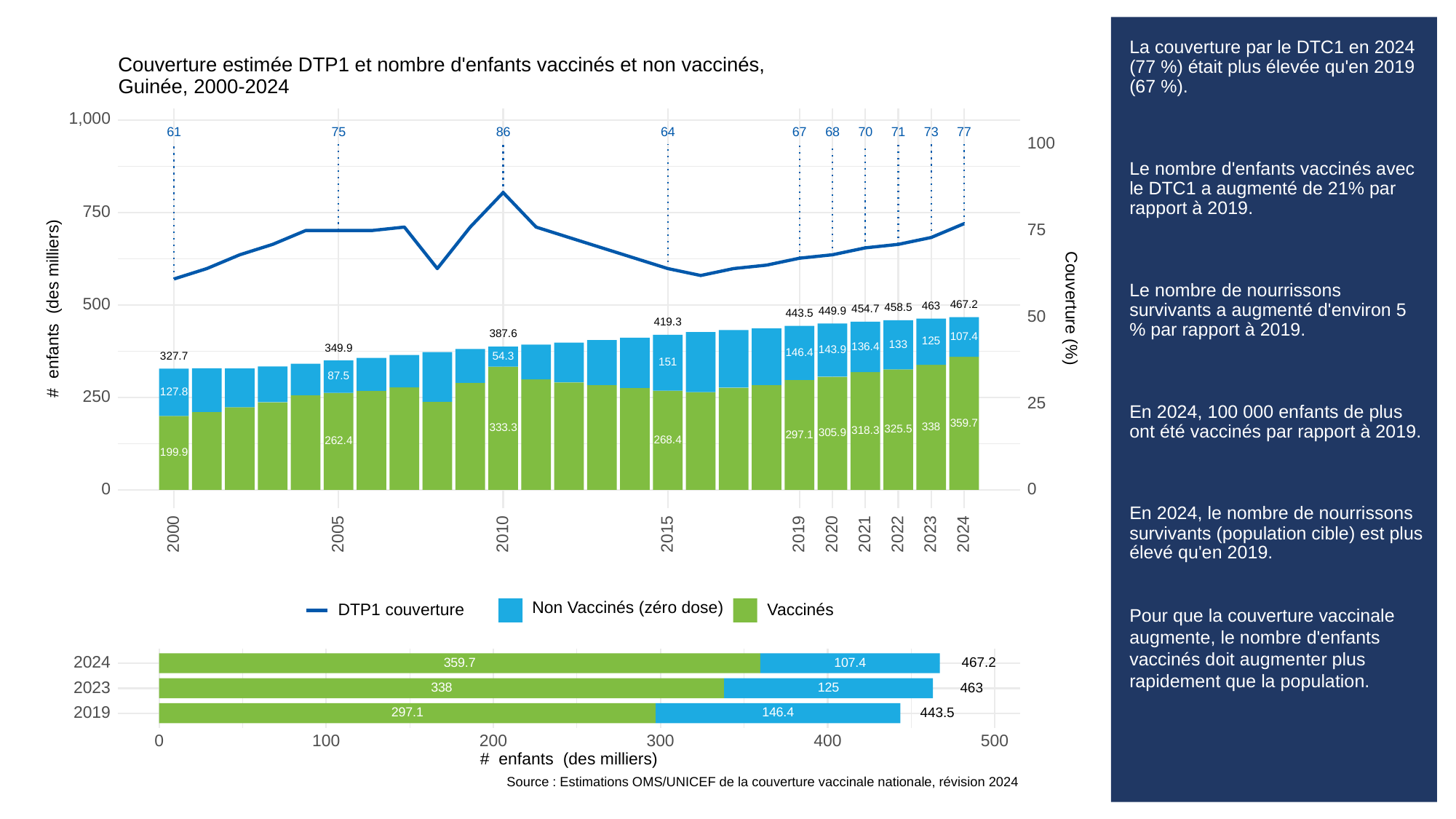

# La couverture par le DTC1 en 2024 (77 %) était plus élevée qu'en 2019 (67 %).

Le nombre d'enfants vaccinés avec le DTC1 a augmenté de 21% par rapport à 2019.

Le nombre de nourrissons survivants a augmenté d'environ 5 % par rapport à 2019.

En 2024, 100 000 enfants de plus ont été vaccinés par rapport à 2019.

En 2024, le nombre de nourrissons survivants (population cible) est plus élevé qu'en 2019.

Pour que la couverture vaccinale augmente, le nombre d'enfants vaccinés doit augmenter plus rapidement que la population.

Couverture estimée DTP1 et nombre d'enfants vaccinés et non vaccinés,
Guinée, 2000-2024

1,000

73
61
86
64
67
68
70
75
71
77
100

750

75

500
#  enfants  (des milliers)
Couverture (%)
467.2
463
458.5

454.7
449.9
443.5
50

419.3

387.6

107.4

125

133

136.4
349.9

143.9

146.4

54.3
327.7

151

87.5

127.8

250

25

359.7
338
333.3
325.5
318.3
305.9
297.1
268.4
262.4

199.9
0
0

2023
2000
2005
2010
2015
2019
2020
2021
2022
2024

Non Vaccinés (zéro dose)
Vaccinés
DTP1 couverture

2024
467.2
359.7
107.4

2023
463
338
125

2019
443.5
297.1
146.4

300
0
100
200
400
500
#  enfants  (des milliers)
Source : Estimations OMS/UNICEF de la couverture vaccinale nationale, révision 2024